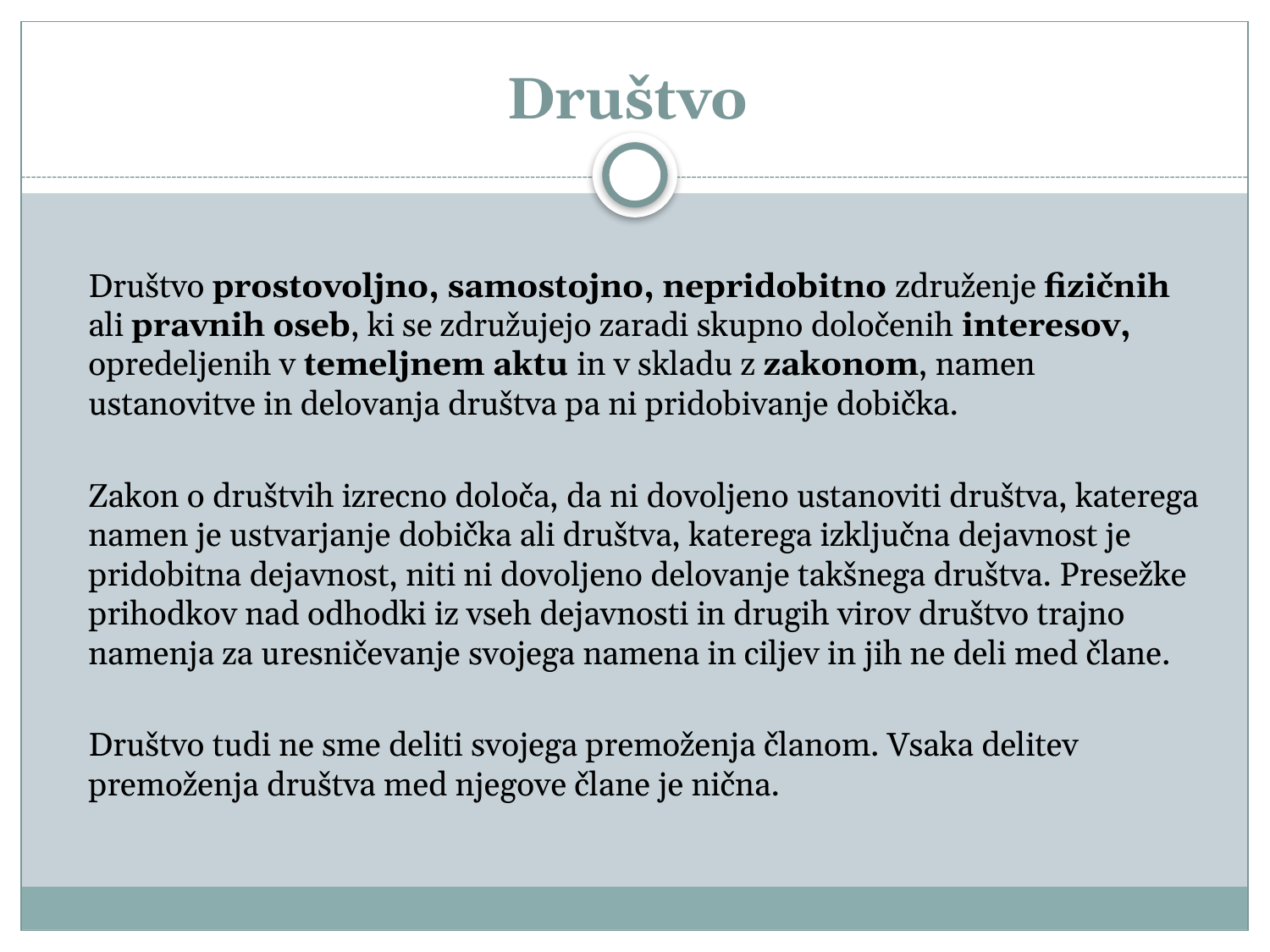

# Društvo

	Društvo prostovoljno, samostojno, nepridobitno združenje fizičnih ali pravnih oseb, ki se združujejo zaradi skupno določenih interesov, opredeljenih v temeljnem aktu in v skladu z zakonom, namen ustanovitve in delovanja društva pa ni pridobivanje dobička.

	Zakon o društvih izrecno določa, da ni dovoljeno ustanoviti društva, katerega namen je ustvarjanje dobička ali društva, katerega izključna dejavnost je pridobitna dejavnost, niti ni dovoljeno delovanje takšnega društva. Presežke prihodkov nad odhodki iz vseh dejavnosti in drugih virov društvo trajno namenja za uresničevanje svojega namena in ciljev in jih ne deli med člane.

	Društvo tudi ne sme deliti svojega premoženja članom. Vsaka delitev premoženja društva med njegove člane je nična.